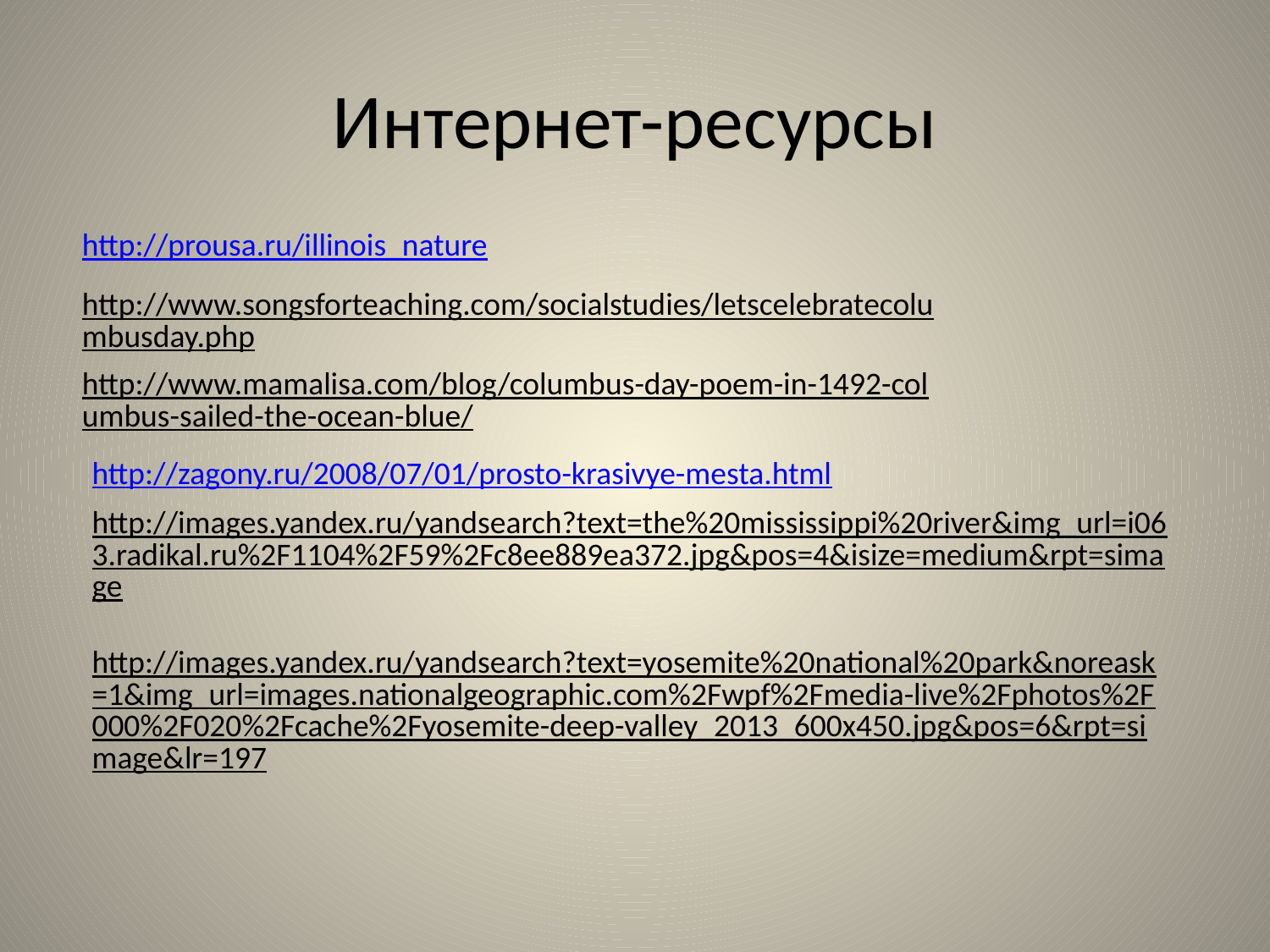

# Интернет-ресурсы
http://prousa.ru/illinois_nature

http://www.songsforteaching.com/socialstudies/letscelebratecolumbusday.php

http://www.mamalisa.com/blog/columbus-day-poem-in-1492-columbus-sailed-the-ocean-blue/

http://zagony.ru/2008/07/01/prosto-krasivye-mesta.html

http://images.yandex.ru/yandsearch?text=the%20mississippi%20river&img_url=i063.radikal.ru%2F1104%2F59%2Fc8ee889ea372.jpg&pos=4&isize=medium&rpt=simage
http://images.yandex.ru/yandsearch?text=yosemite%20national%20park&noreask=1&img_url=images.nationalgeographic.com%2Fwpf%2Fmedia-live%2Fphotos%2F000%2F020%2Fcache%2Fyosemite-deep-valley_2013_600x450.jpg&pos=6&rpt=simage&lr=197